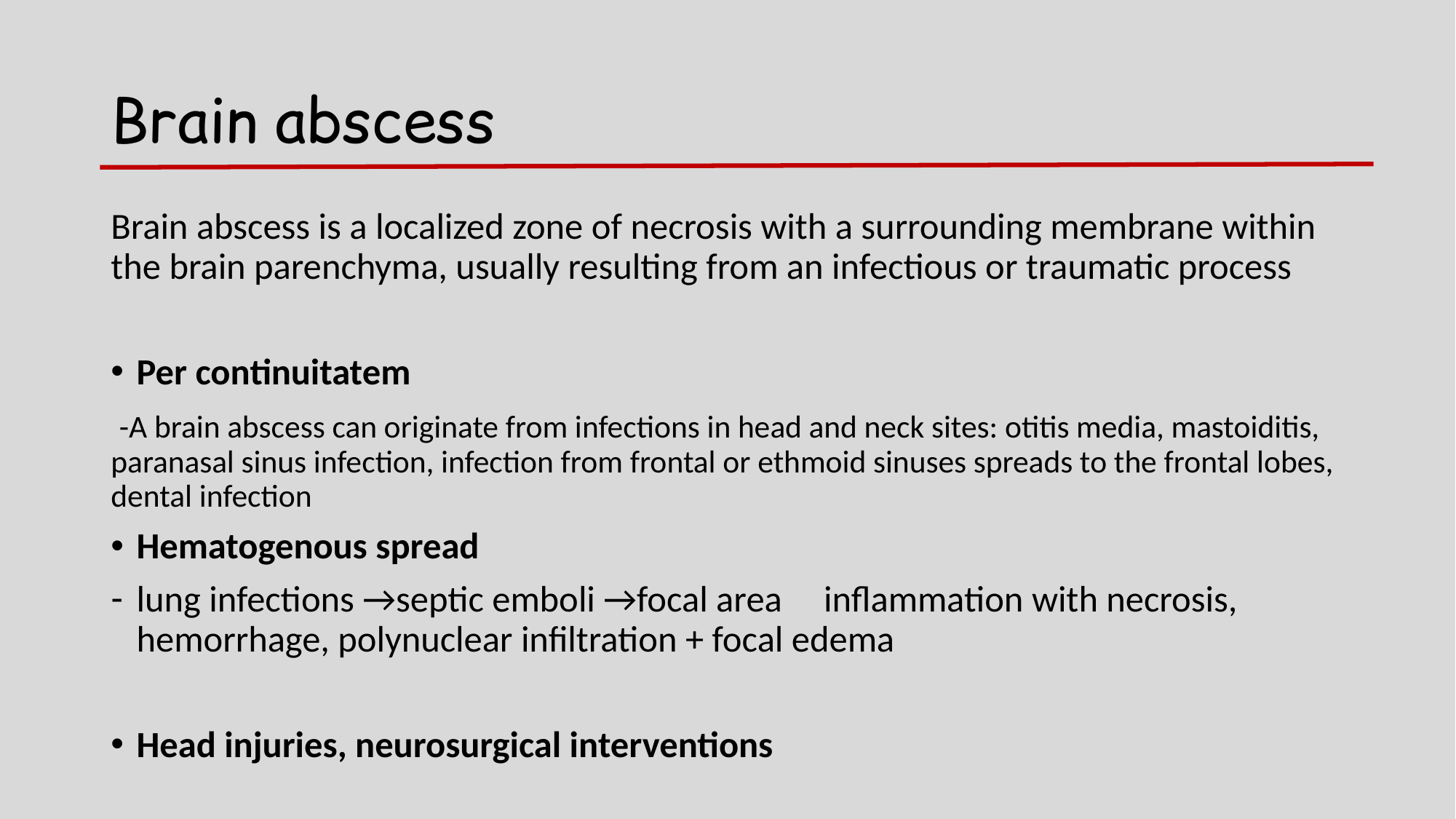

# Brain abscess
Brain abscess is a localized zone of necrosis with a surrounding membrane within the brain parenchyma, usually resulting from an infectious or traumatic process

Per continuitatem
 -A brain abscess can originate from infections in head and neck sites: otitis media, mastoiditis, paranasal sinus infection, infection from frontal or ethmoid sinuses spreads to the frontal lobes, dental infection
Hematogenous spread
lung infections →septic emboli →focal area     inflammation with necrosis, hemorrhage, polynuclear infiltration + focal edema

Head injuries, neurosurgical interventions